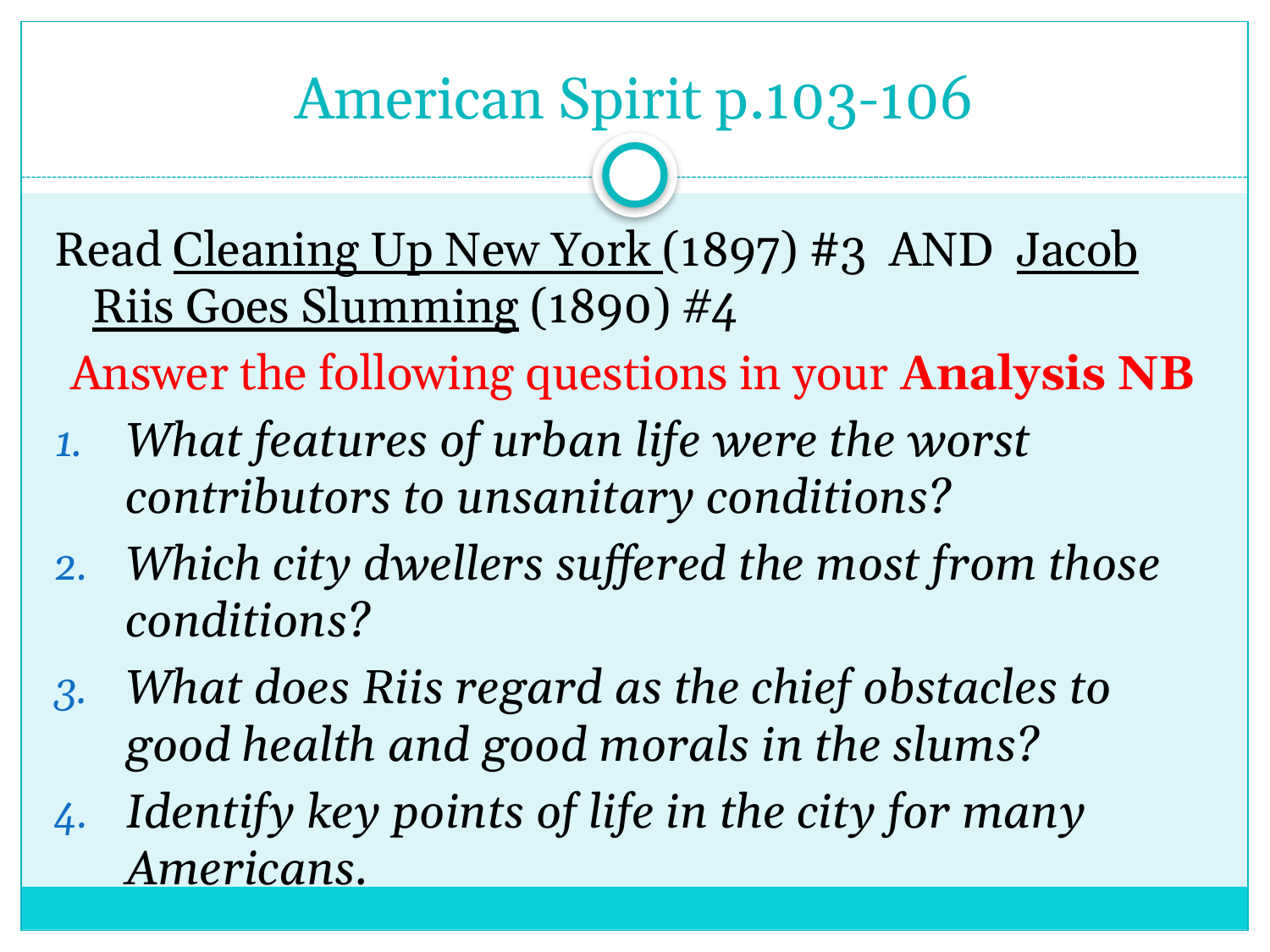

# American Spirit p.103-106
Read Cleaning Up New York (1897) #3  AND  Jacob Riis Goes Slumming (1890) #4
Answer the following questions in your Analysis NB
What features of urban life were the worst contributors to unsanitary conditions?
Which city dwellers suffered the most from those conditions?
What does Riis regard as the chief obstacles to good health and good morals in the slums?
Identify key points of life in the city for many Americans.